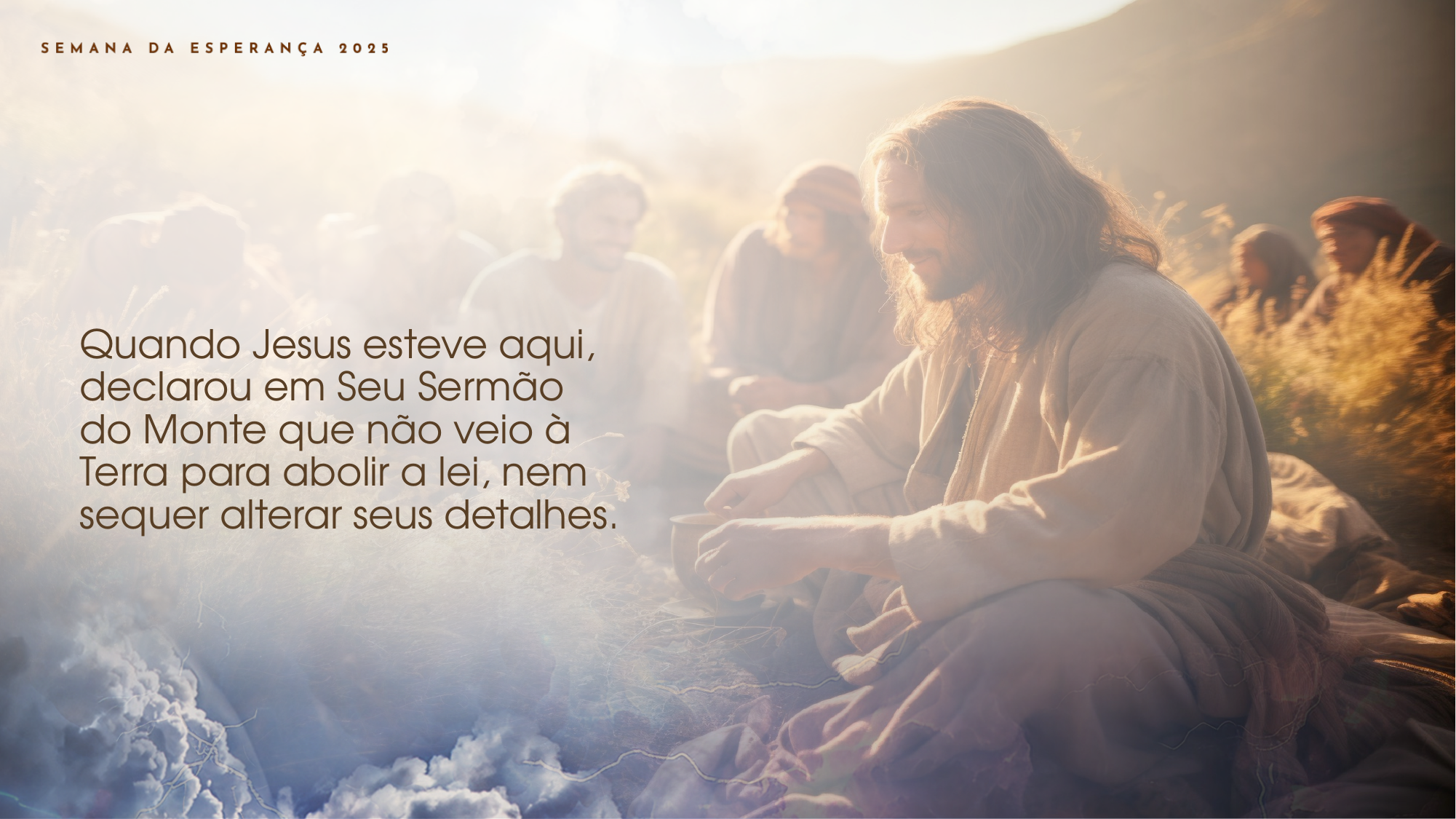

Quando Jesus esteve aqui, declarou em Seu Sermão do Monte que não veio à Terra para abolir a lei, nem sequer alterar seus detalhes.